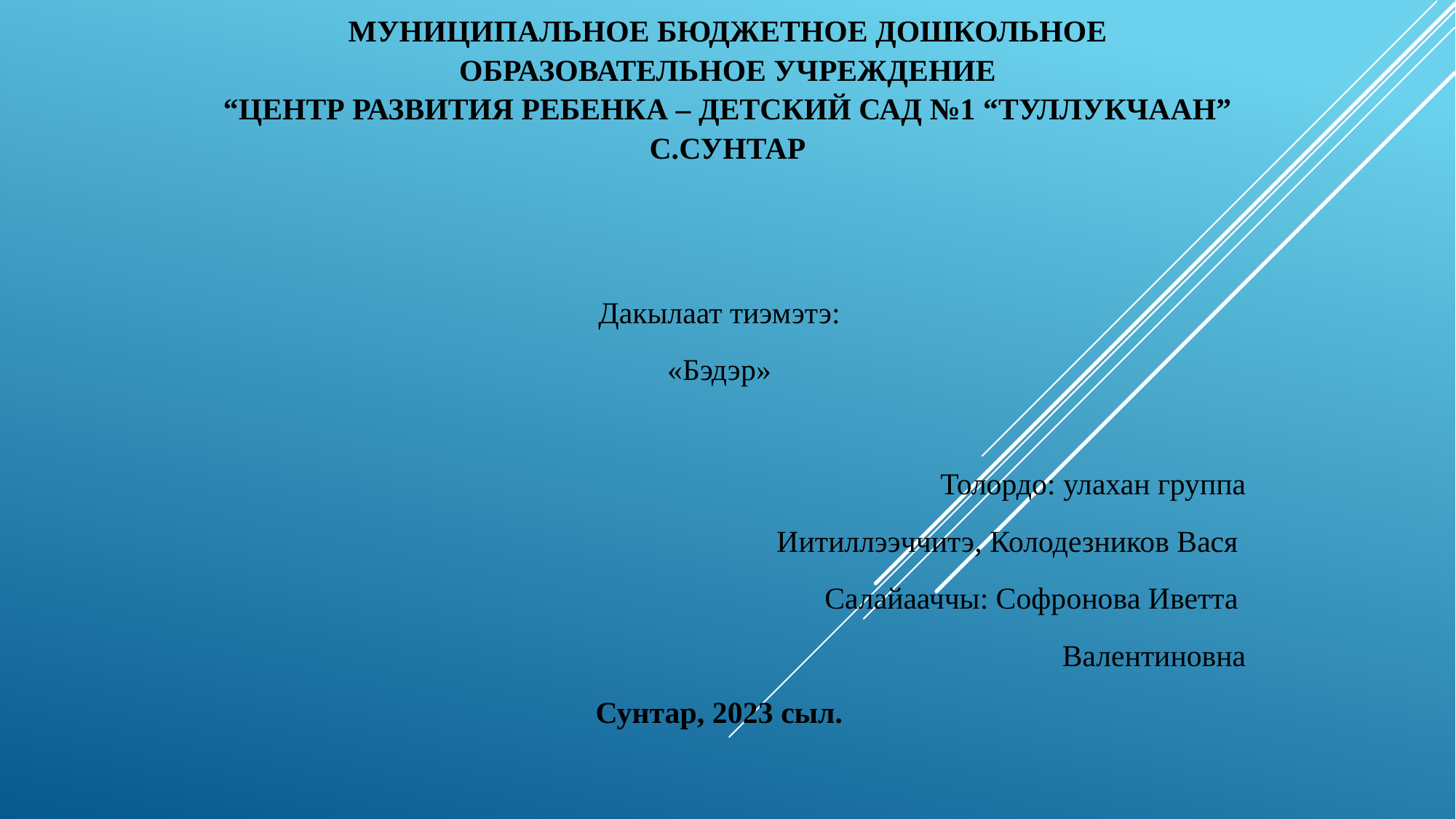

# Муниципальное бюджетное дошкольное образовательное учреждение “Центр развития ребенка – детский сад №1 “Туллукчаан” с.Сунтар
Дакылаат тиэмэтэ:
«Бэдэр»

Толордо: улахан группа
Иитиллээччитэ, Колодезников Вася
Салайааччы: Софронова Иветта
Валентиновна
Сунтар, 2023 сыл.